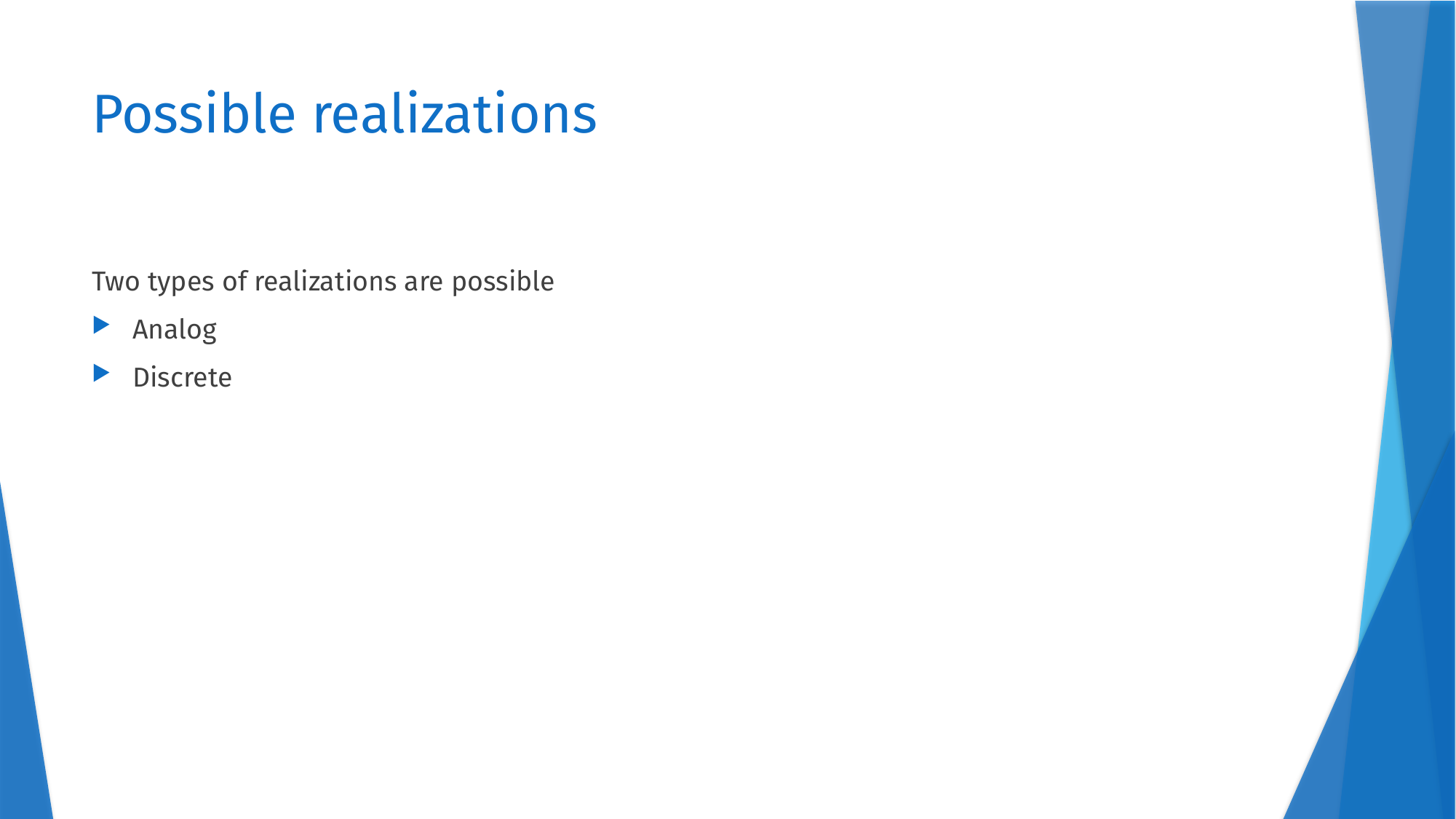

# Possible realizations
Two types of realizations are possible
Analog
Discrete